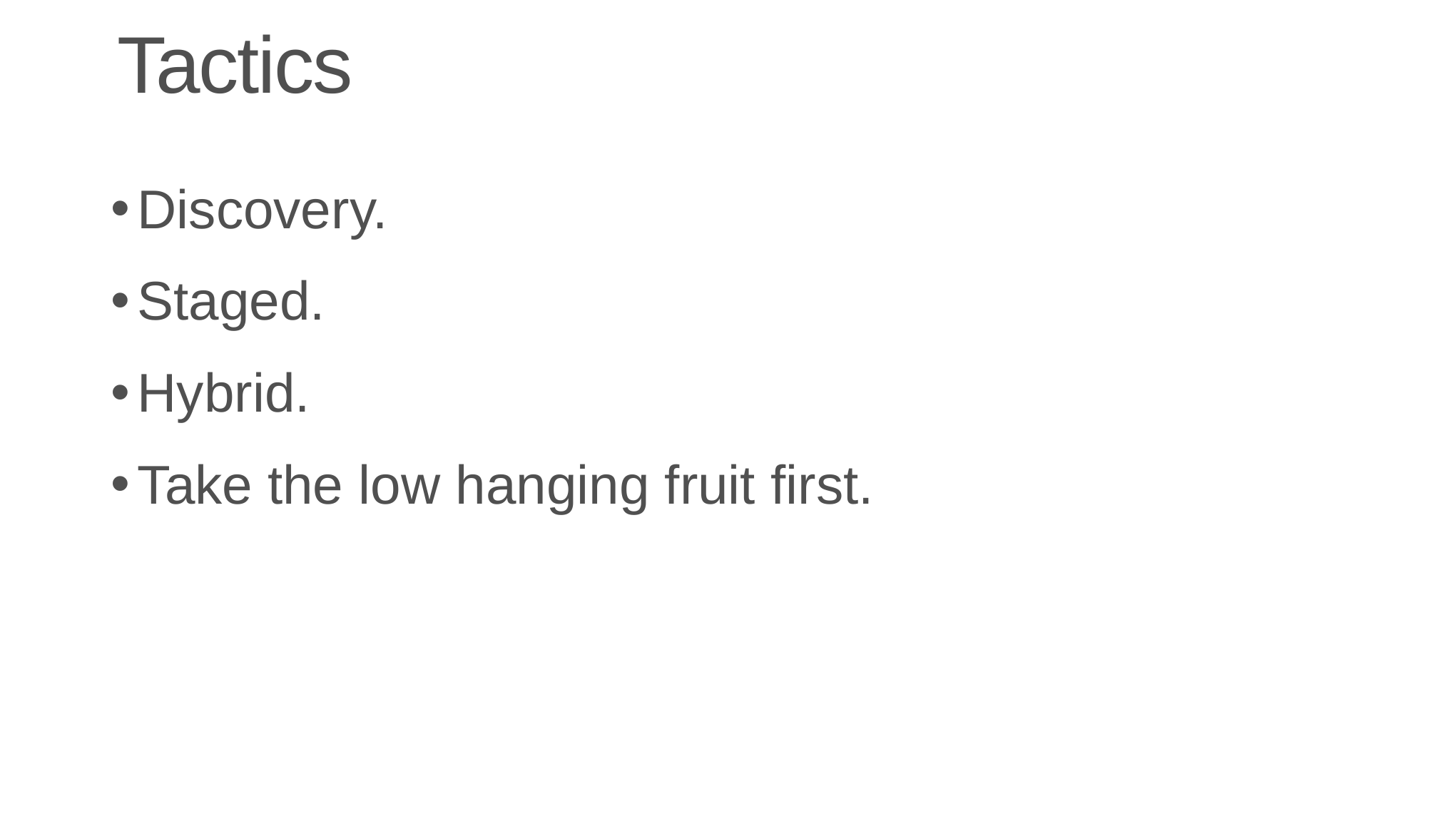

# Tactics
Discovery.
Staged.
Hybrid.
Take the low hanging fruit first.